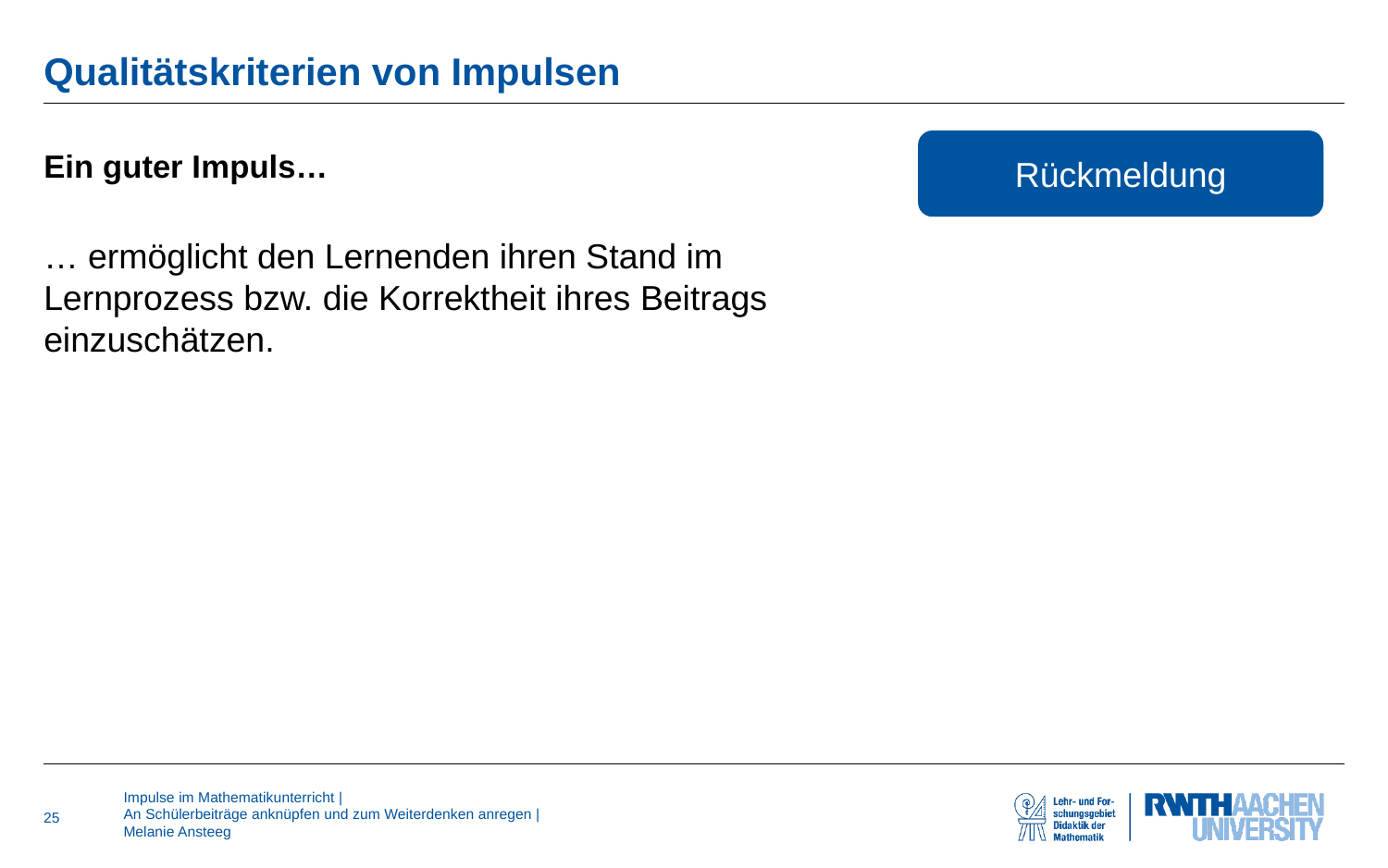

# Qualitätskriterien von Impulsen
Rückmeldung
Ein guter Impuls…

… ermöglicht den Lernenden ihren Stand im Lernprozess bzw. die Korrektheit ihres Beitrags einzuschätzen.